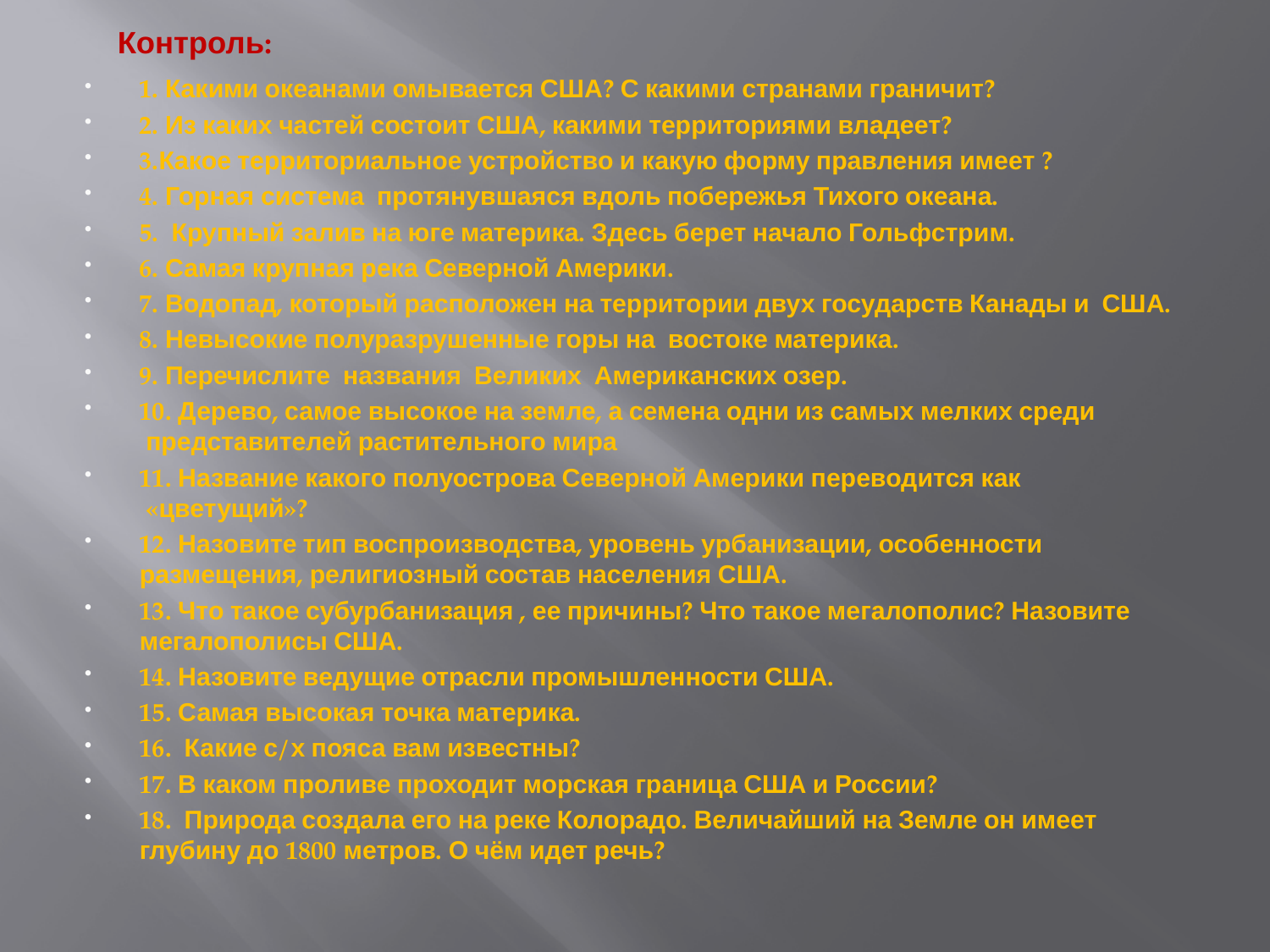

# Контроль:
1. Какими океанами омывается США? С какими странами граничит?
2. Из каких частей состоит США, какими территориями владеет?
3.Какое территориальное устройство и какую форму правления имеет ?
4. Горная система  протянувшаяся вдоль побережья Тихого океана.
5.  Крупный залив на юге материка. Здесь берет начало Гольфстрим.
6. Самая крупная река Северной Америки.
7. Водопад, который расположен на территории двух государств Канады и  США.
8. Невысокие полуразрушенные горы на  востоке материка.
9. Перечислите  названия  Великих  Американских озер.
10. Дерево, самое высокое на земле, а семена одни из самых мелких среди  представителей растительного мира
11. Название какого полуострова Северной Америки переводится как    «цветущий»?
12. Назовите тип воспроизводства, уровень урбанизации, особенности размещения, религиозный состав населения США.
13. Что такое субурбанизация , ее причины? Что такое мегалополис? Назовите мегалополисы США.
14. Назовите ведущие отрасли промышленности США.
15. Самая высокая точка материка.
16.  Какие с/х пояса вам известны?
17. В каком проливе проходит морская граница США и России?
18.  Природа создала его на реке Колорадо. Величайший на Земле он имеет глубину до 1800 метров. О чём идет речь?